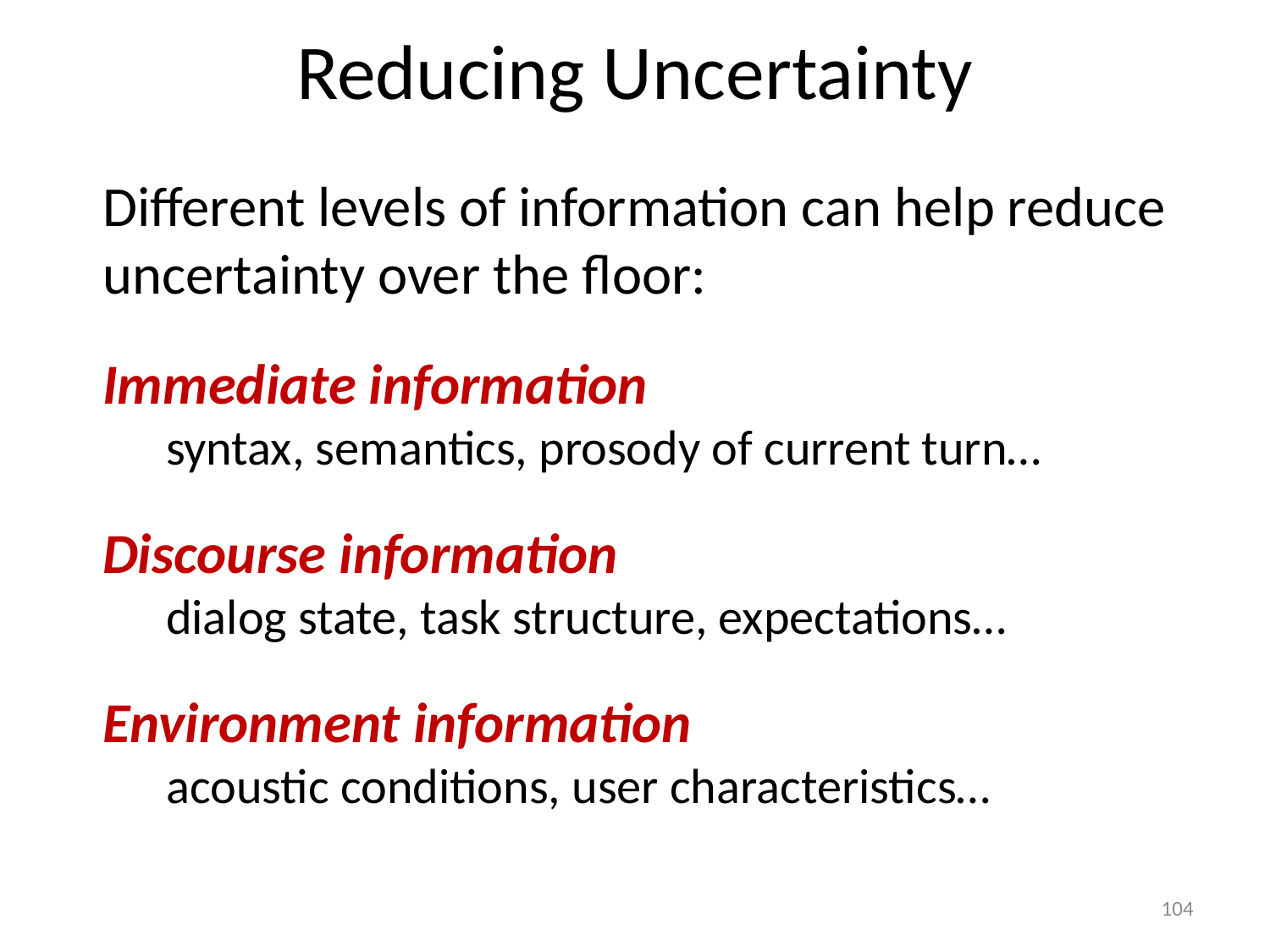

# Reducing Uncertainty
Different levels of information can help reduce uncertainty over the floor:

Immediate information
syntax, semantics, prosody of current turn…

Discourse information
dialog state, task structure, expectations…

Environment information
acoustic conditions, user characteristics…
104